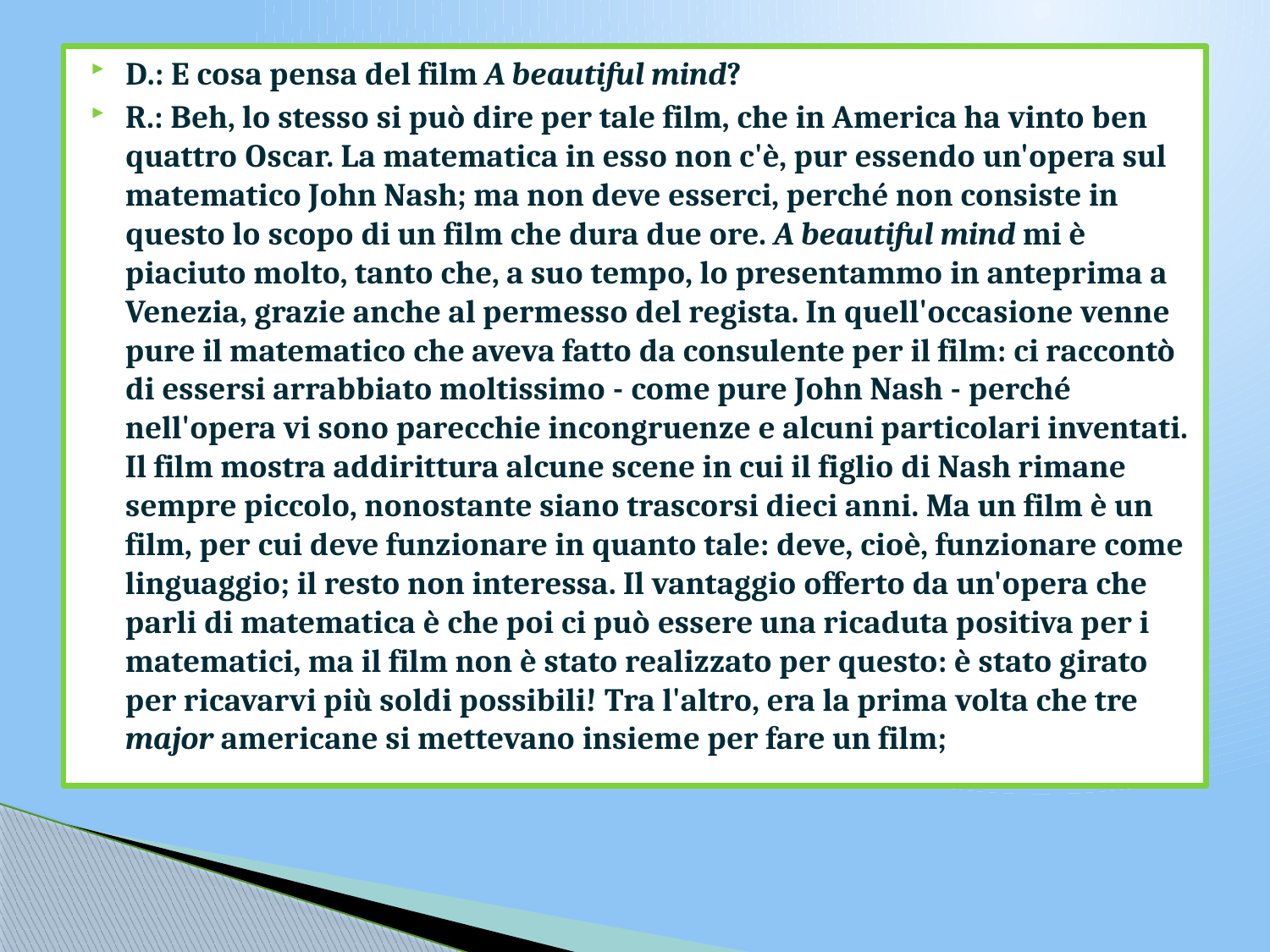

D.: E cosa pensa del film A beautiful mind?
R.: Beh, lo stesso si può dire per tale film, che in America ha vinto ben quattro Oscar. La matematica in esso non c'è, pur essendo un'opera sul matematico John Nash; ma non deve esserci, perché non consiste in questo lo scopo di un film che dura due ore. A beautiful mind mi è piaciuto molto, tanto che, a suo tempo, lo presentammo in anteprima a Venezia, grazie anche al permesso del regista. In quell'occasione venne pure il matematico che aveva fatto da consulente per il film: ci raccontò di essersi arrabbiato moltissimo - come pure John Nash - perché nell'opera vi sono parecchie incongruenze e alcuni particolari inventati. Il film mostra addirittura alcune scene in cui il figlio di Nash rimane sempre piccolo, nonostante siano trascorsi dieci anni. Ma un film è un film, per cui deve funzionare in quanto tale: deve, cioè, funzionare come linguaggio; il resto non interessa. Il vantaggio offerto da un'opera che parli di matematica è che poi ci può essere una ricaduta positiva per i matematici, ma il film non è stato realizzato per questo: è stato girato per ricavarvi più soldi possibili! Tra l'altro, era la prima volta che tre major americane si mettevano insieme per fare un film;